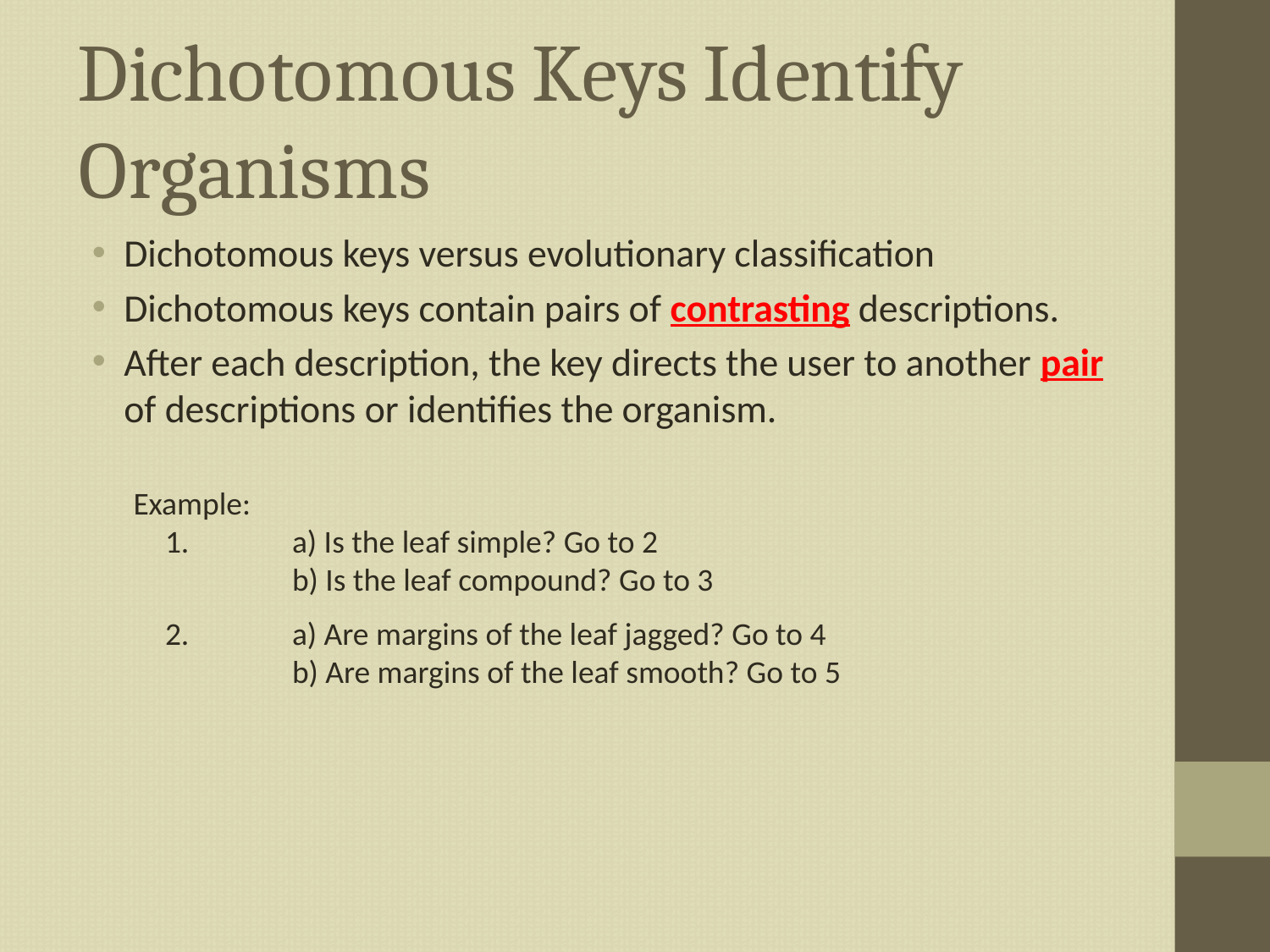

# Dichotomous Keys Identify Organisms
Dichotomous keys versus evolutionary classification
Dichotomous keys contain pairs of contrasting descriptions.
After each description, the key directs the user to another pair of descriptions or identifies the organism.
Example:
1.	a) Is the leaf simple? Go to 2
	b) Is the leaf compound? Go to 3
	2.	a) Are margins of the leaf jagged? Go to 4
	b) Are margins of the leaf smooth? Go to 5